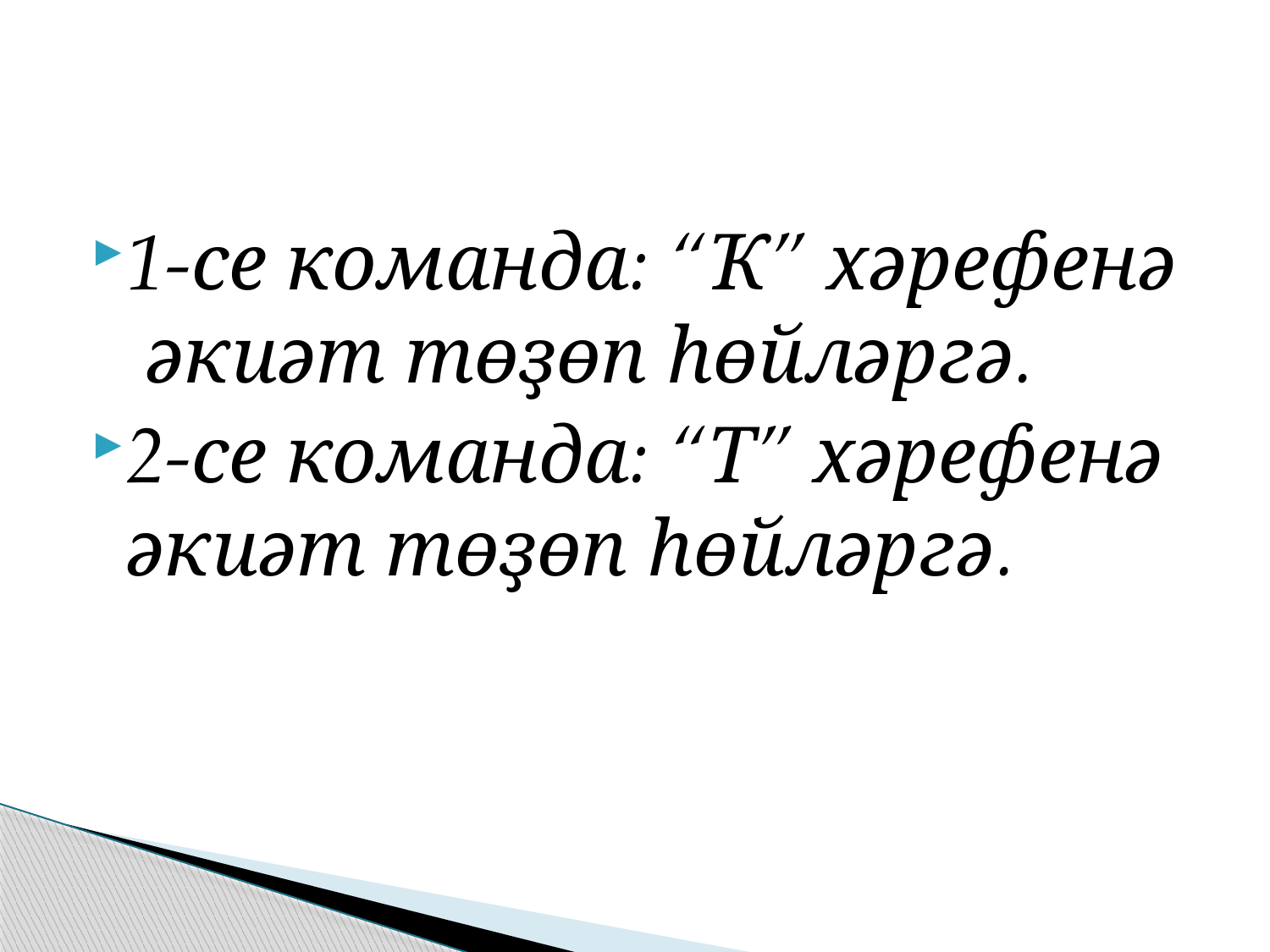

#
1-се команда: “Ҡ” хәрефенә  әкиәт төҙөп һөйләргә.
2-се команда: “Т” хәрефенә  әкиәт төҙөп һөйләргә.